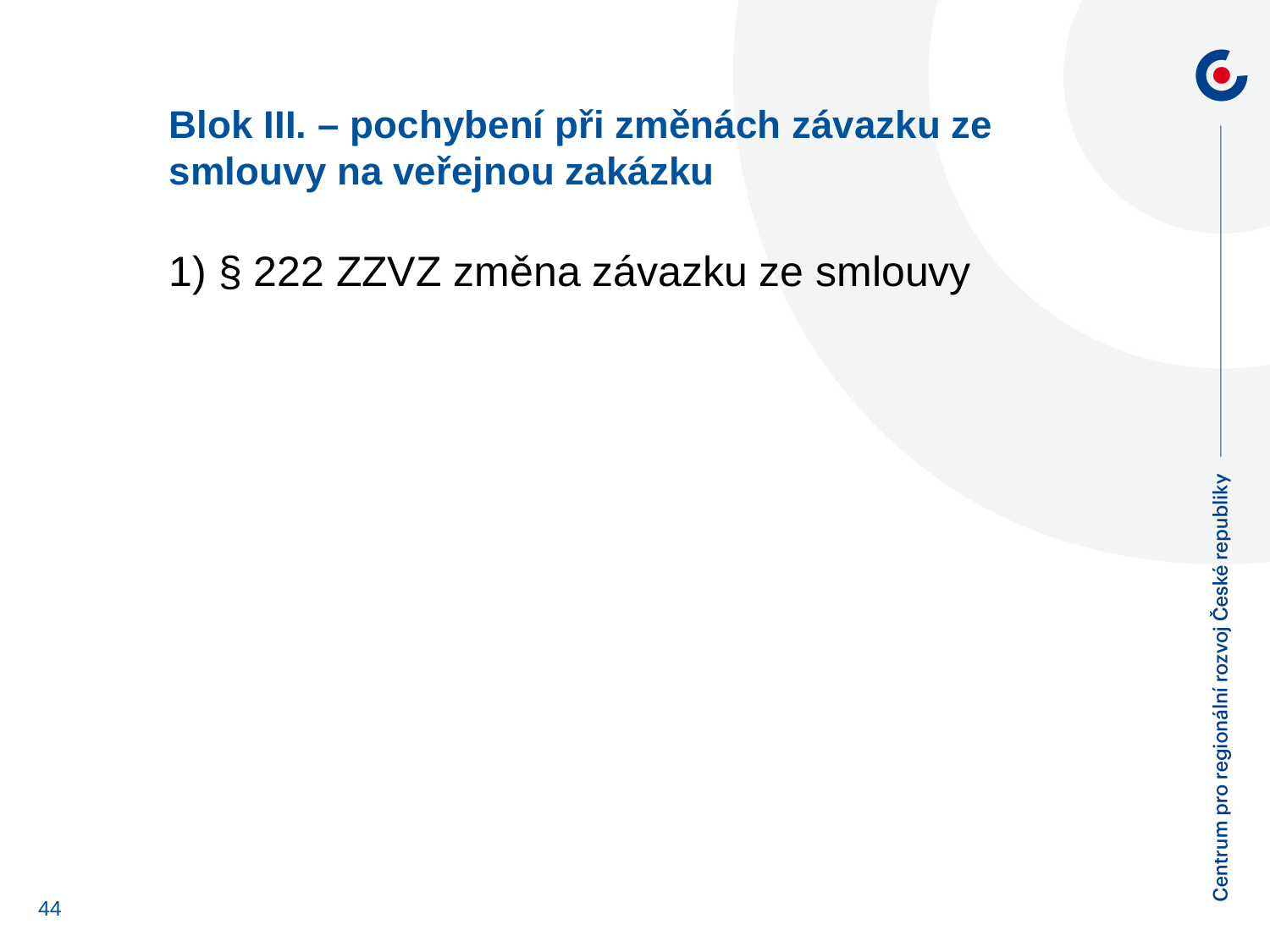

Blok III. – pochybení při změnách závazku ze smlouvy na veřejnou zakázku
1) § 222 ZZVZ změna závazku ze smlouvy
44